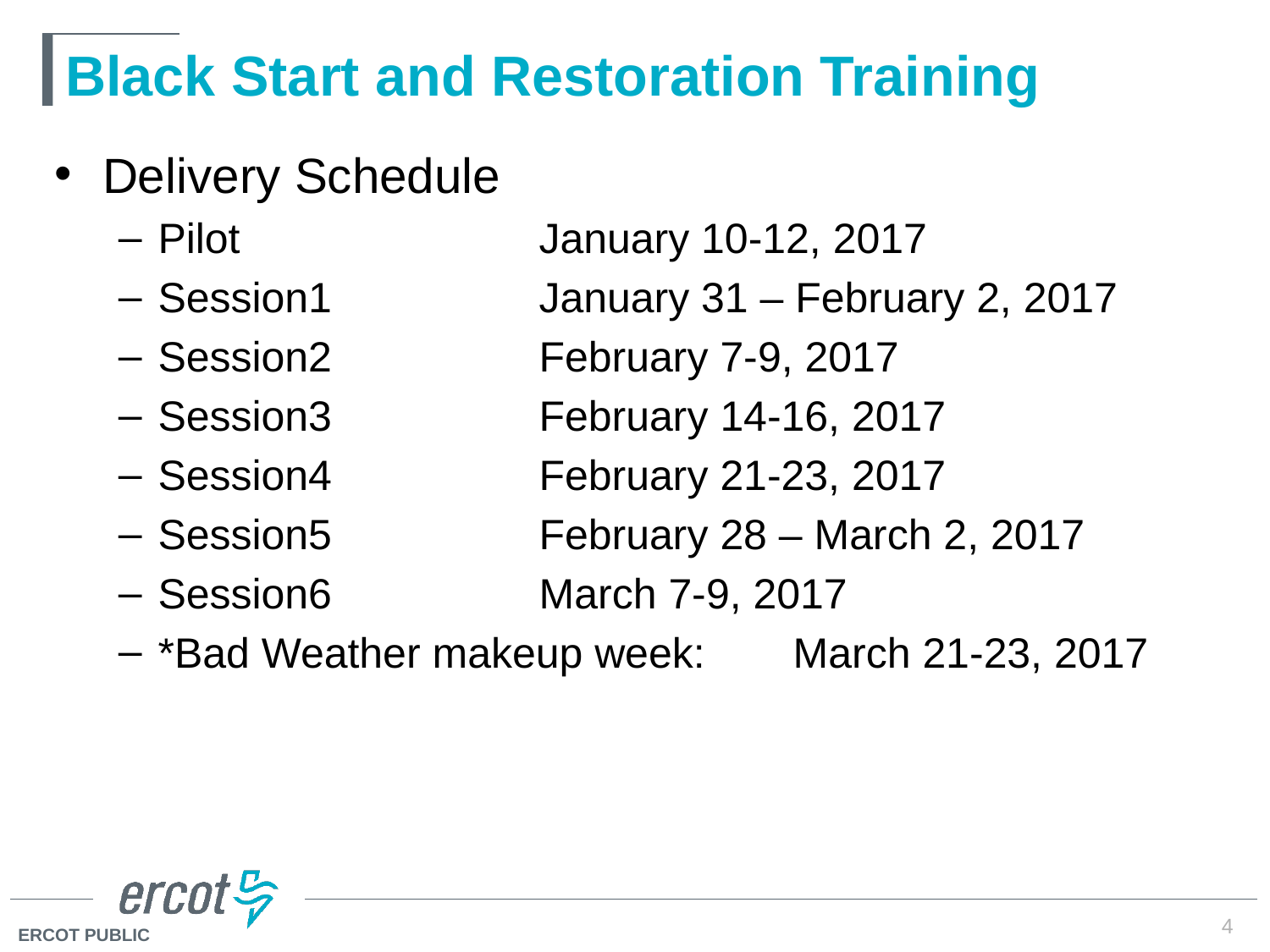

# Black Start and Restoration Training
Delivery Schedule
Pilot			January 10-12, 2017
Session1		January 31 – February 2, 2017
Session2		February 7-9, 2017
Session3		February 14-16, 2017
Session4		February 21-23, 2017
Session5		February 28 – March 2, 2017
Session6 		March 7-9, 2017
*Bad Weather makeup week:	March 21-23, 2017

4